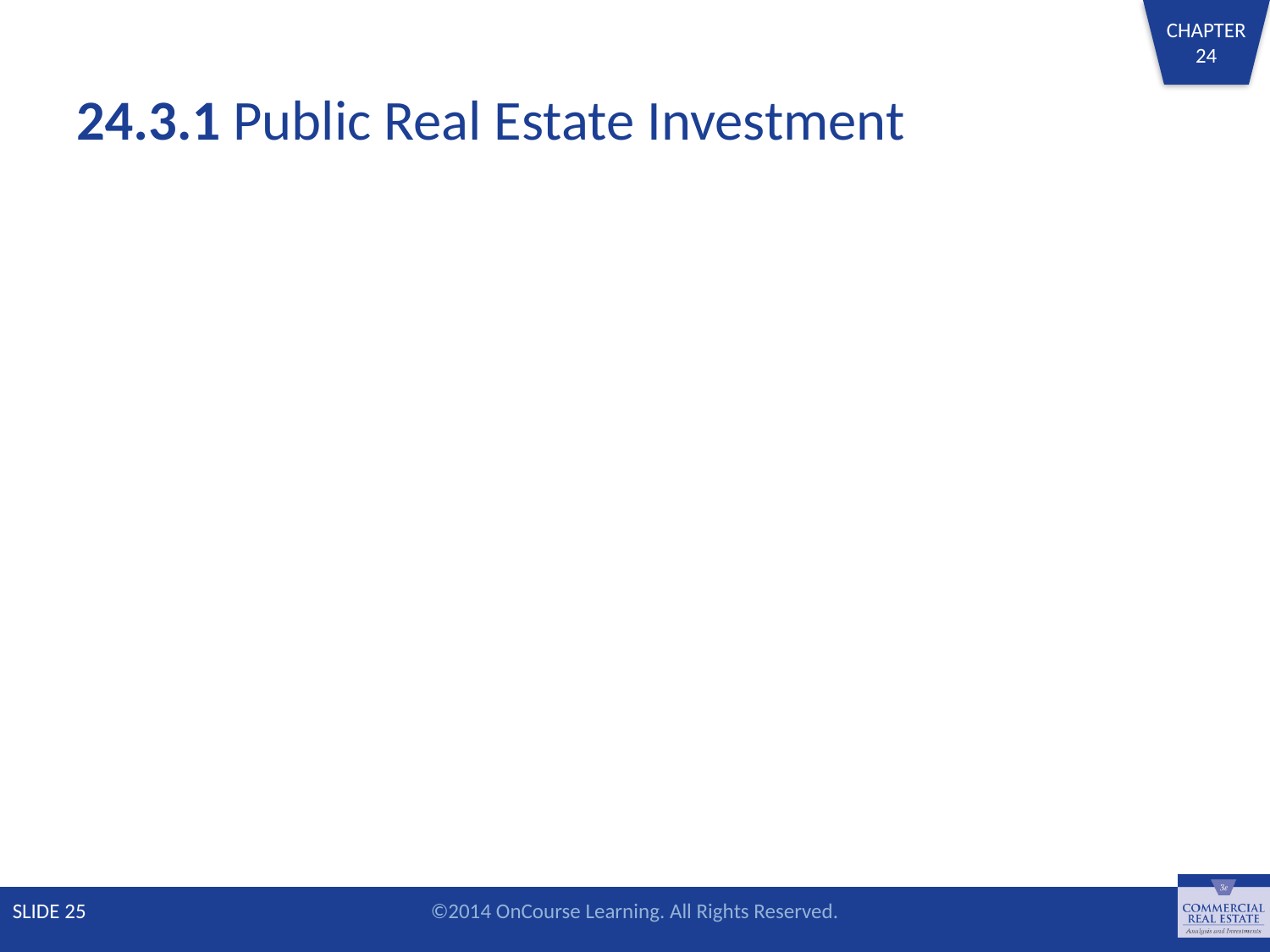

# 24.3.1 Public Real Estate Investment

SLIDE 25